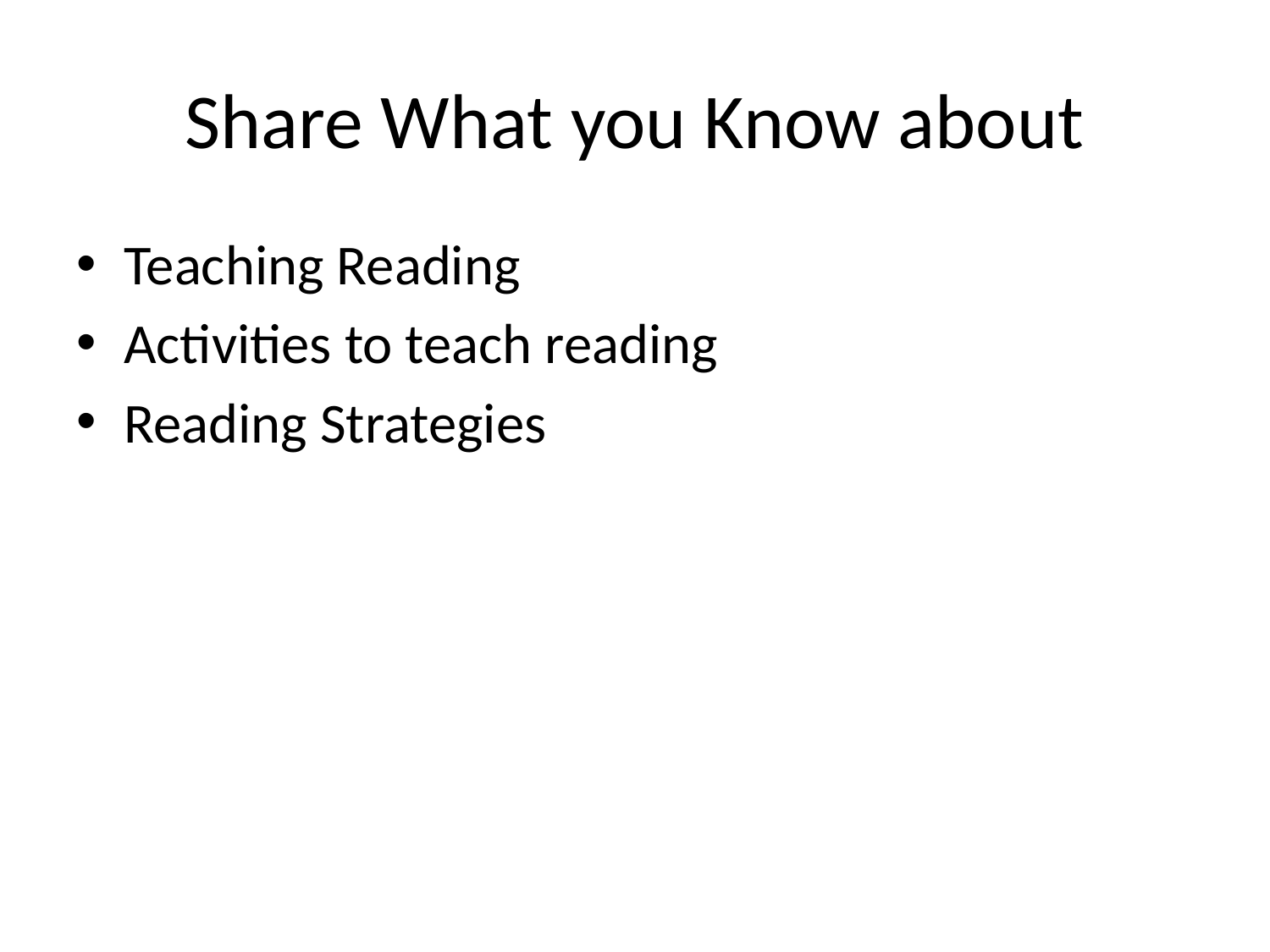

# Share What you Know about
Teaching Reading
Activities to teach reading
Reading Strategies